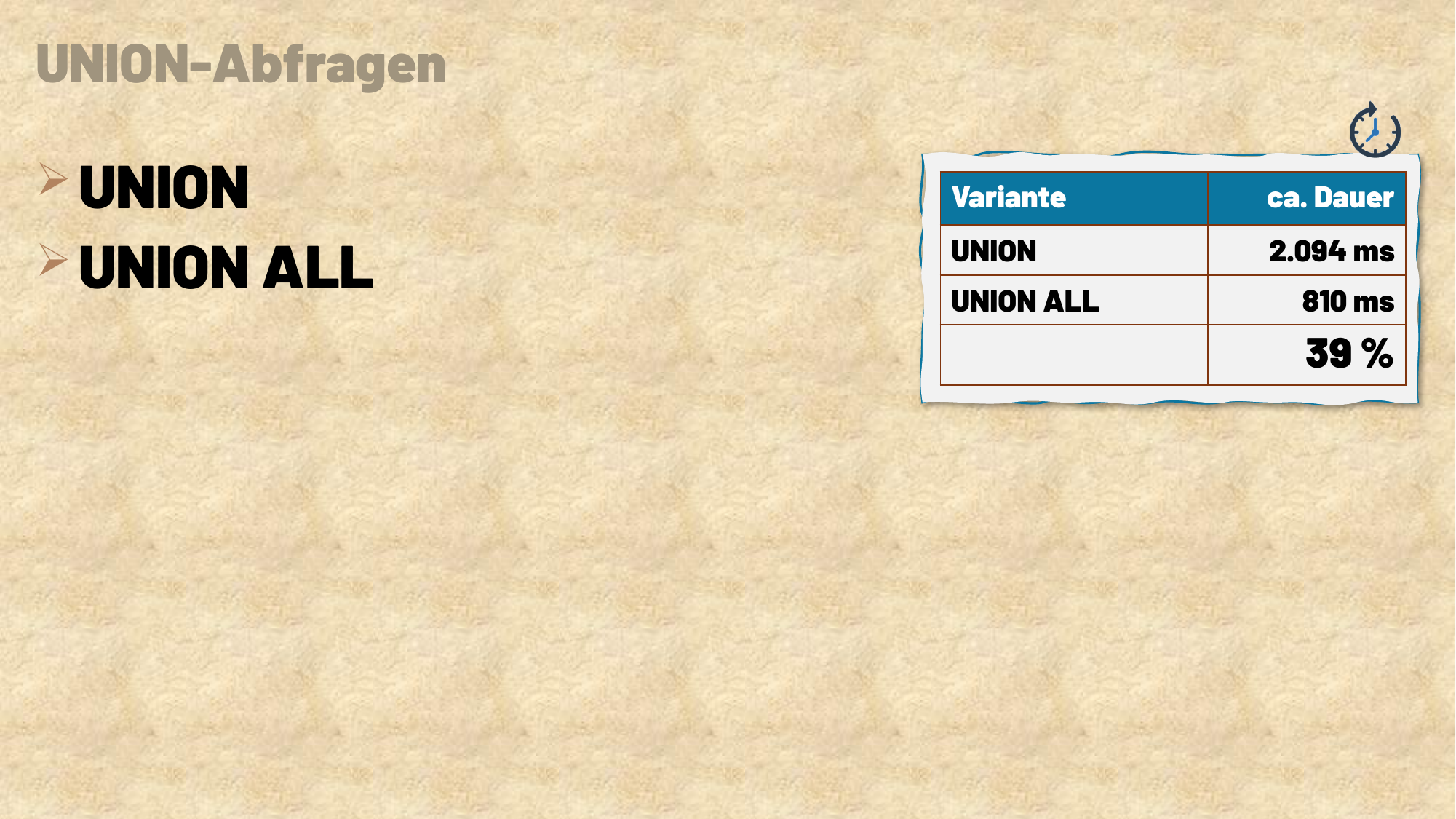

# UNION-Abfragen
UNION
UNION ALL
UNION
2.094 ms
UNION ALL
810 ms
39 %